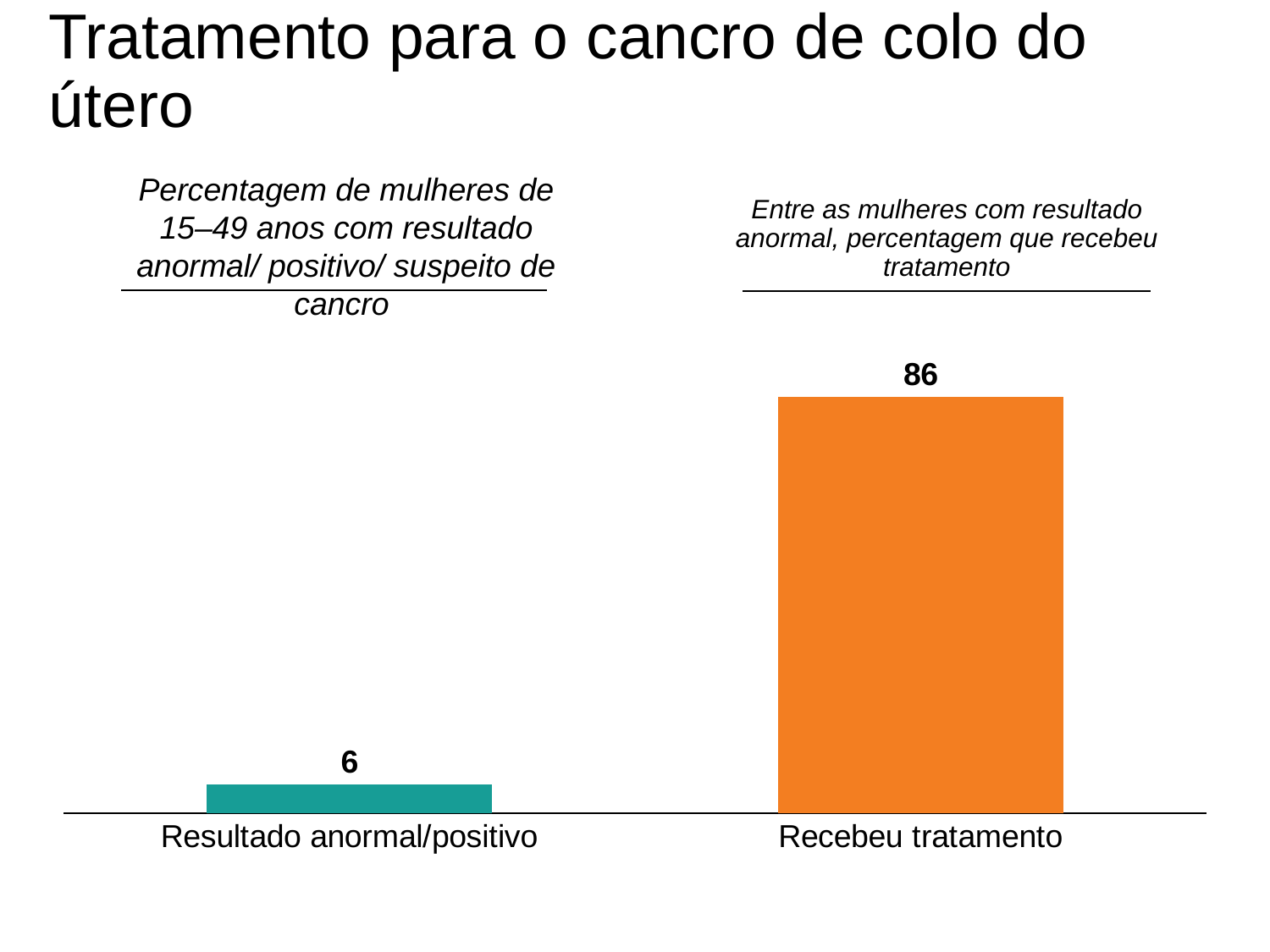

# Tratamento para o cancro de colo do útero
Percentagem de mulheres de 15–49 anos com resultado anormal/ positivo/ suspeito de cancro
Entre as mulheres com resultado anormal, percentagem que recebeu tratamento

### Chart

| Category | Column2 |
|---|---|
| Resultado anormal/positivo | 6.0 |
| Recebeu tratamento | 86.0 |